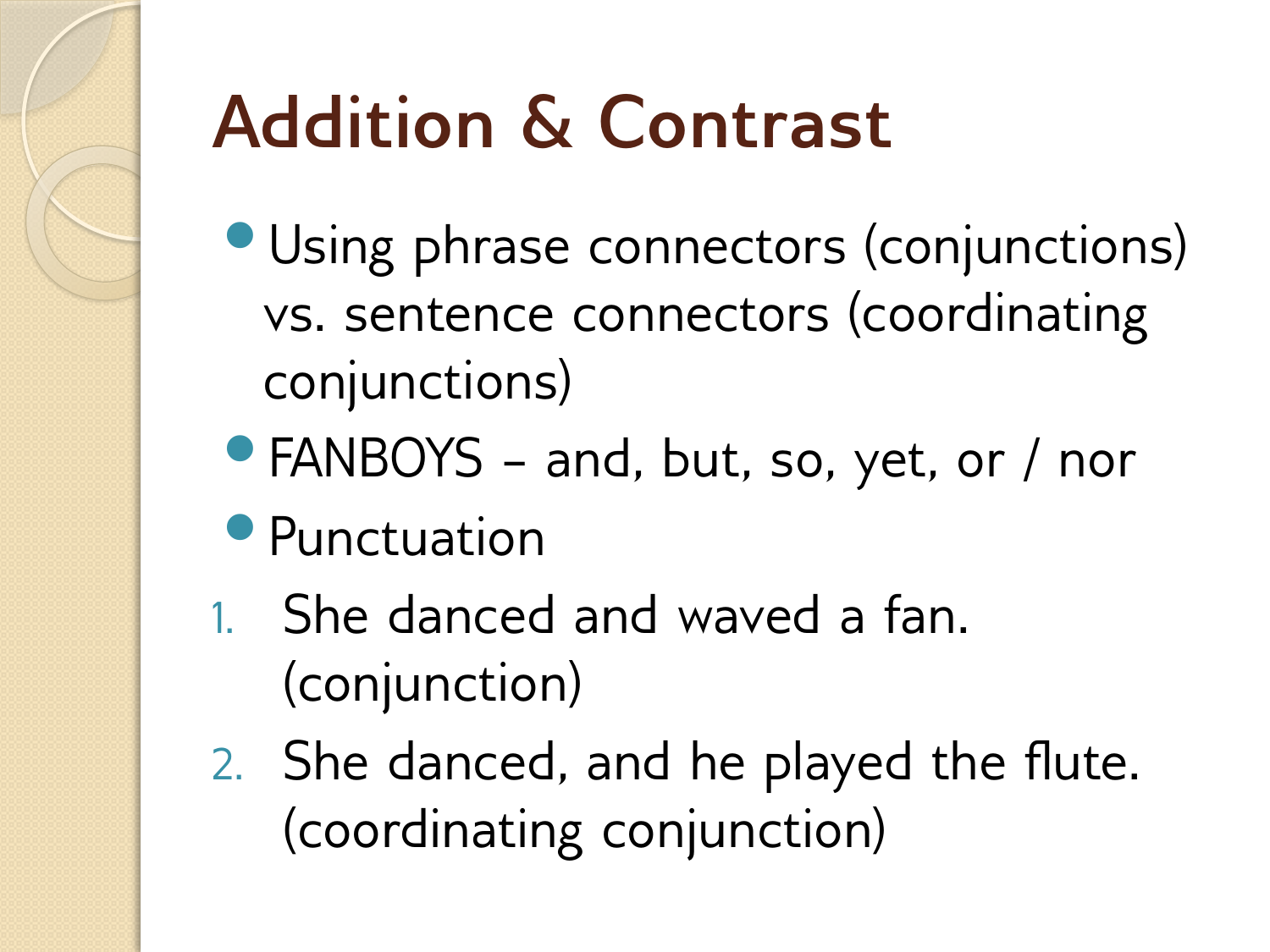

# Addition & Contrast
Using phrase connectors (conjunctions) vs. sentence connectors (coordinating conjunctions)
FANBOYS – and, but, so, yet, or / nor
Punctuation
She danced and waved a fan.  (conjunction)
She danced, and he played the flute.  (coordinating conjunction)